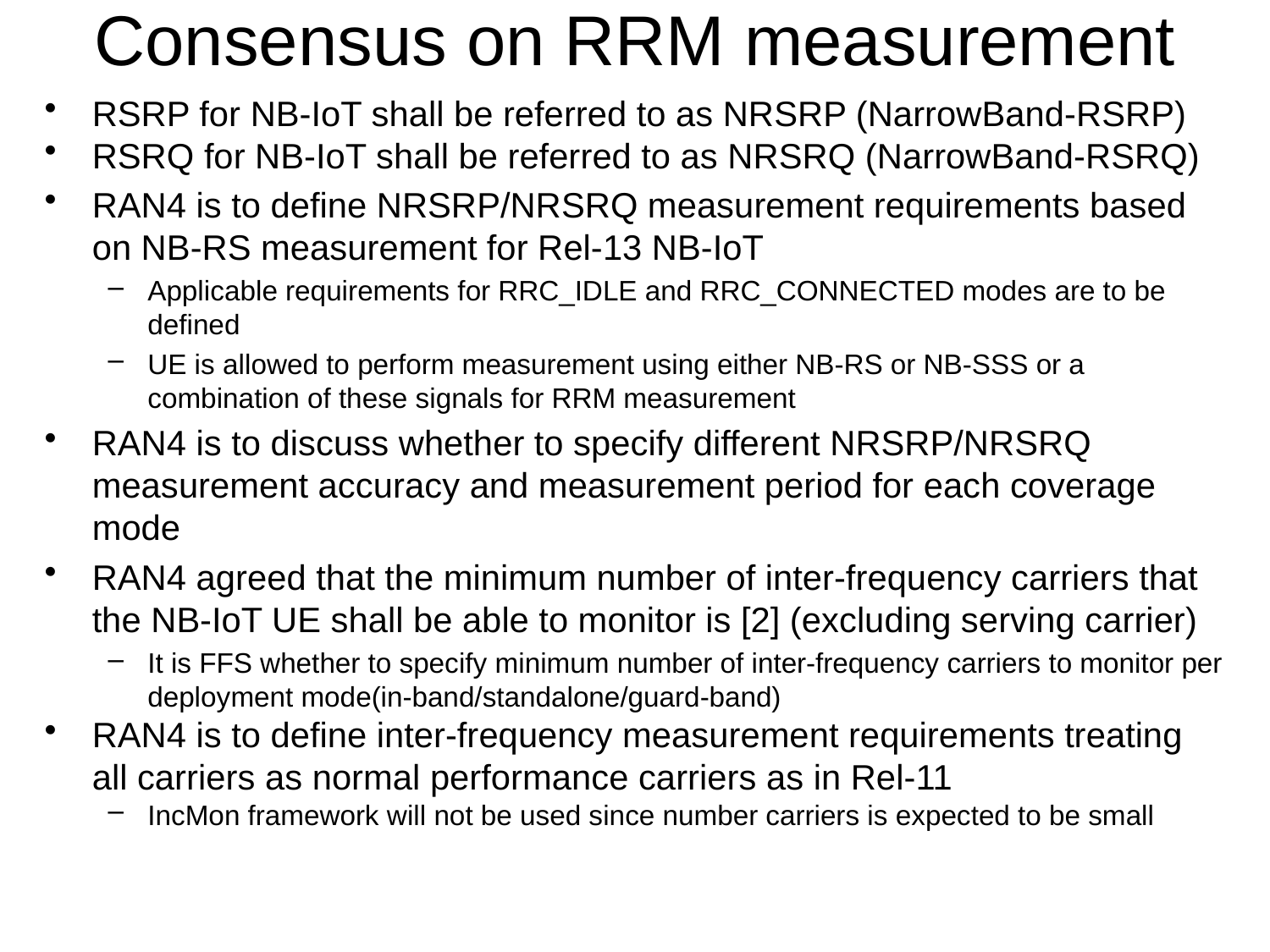

# Consensus on RRM measurement
RSRP for NB-IoT shall be referred to as NRSRP (NarrowBand-RSRP)
RSRQ for NB-IoT shall be referred to as NRSRQ (NarrowBand-RSRQ)
RAN4 is to define NRSRP/NRSRQ measurement requirements based on NB-RS measurement for Rel-13 NB-IoT
Applicable requirements for RRC_IDLE and RRC_CONNECTED modes are to be defined
UE is allowed to perform measurement using either NB-RS or NB-SSS or a combination of these signals for RRM measurement
RAN4 is to discuss whether to specify different NRSRP/NRSRQ measurement accuracy and measurement period for each coverage mode
RAN4 agreed that the minimum number of inter-frequency carriers that the NB-IoT UE shall be able to monitor is [2] (excluding serving carrier)
It is FFS whether to specify minimum number of inter-frequency carriers to monitor per deployment mode(in-band/standalone/guard-band)
RAN4 is to define inter-frequency measurement requirements treating all carriers as normal performance carriers as in Rel-11
IncMon framework will not be used since number carriers is expected to be small